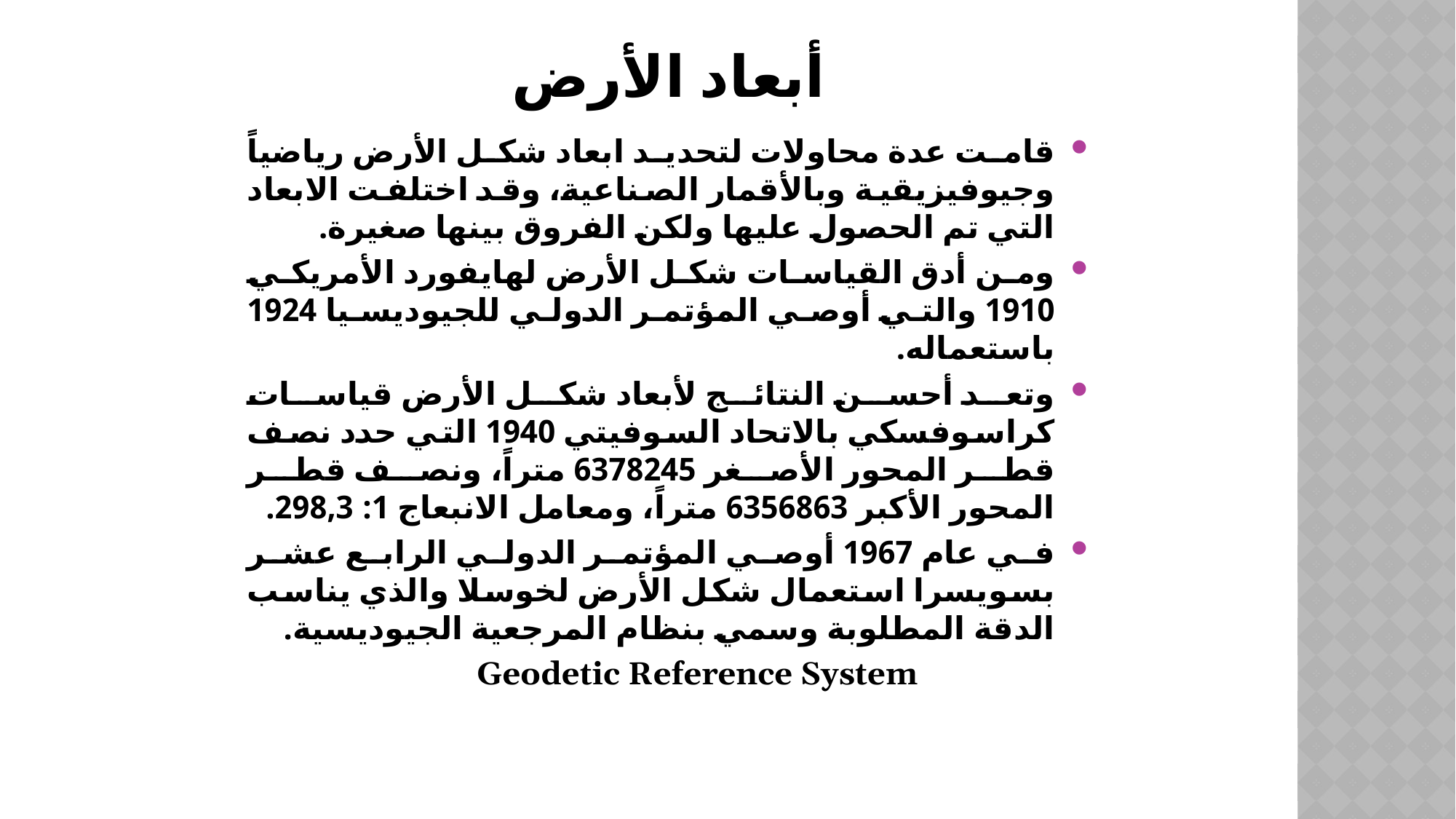

# أبعاد الأرض
قامت عدة محاولات لتحديد ابعاد شكل الأرض رياضياً وجيوفيزيقية وبالأقمار الصناعية، وقد اختلفت الابعاد التي تم الحصول عليها ولكن الفروق بينها صغيرة.
ومن أدق القياسات شكل الأرض لهايفورد الأمريكي 1910 والتي أوصي المؤتمر الدولي للجيوديسيا 1924 باستعماله.
وتعد أحسن النتائج لأبعاد شكل الأرض قياسات كراسوفسكي بالاتحاد السوفيتي 1940 التي حدد نصف قطر المحور الأصغر 6378245 متراً، ونصف قطر المحور الأكبر 6356863 متراً، ومعامل الانبعاج 1: 298,3.
في عام 1967 أوصي المؤتمر الدولي الرابع عشر بسويسرا استعمال شكل الأرض لخوسلا والذي يناسب الدقة المطلوبة وسمي بنظام المرجعية الجيوديسية.
                    Geodetic Reference System